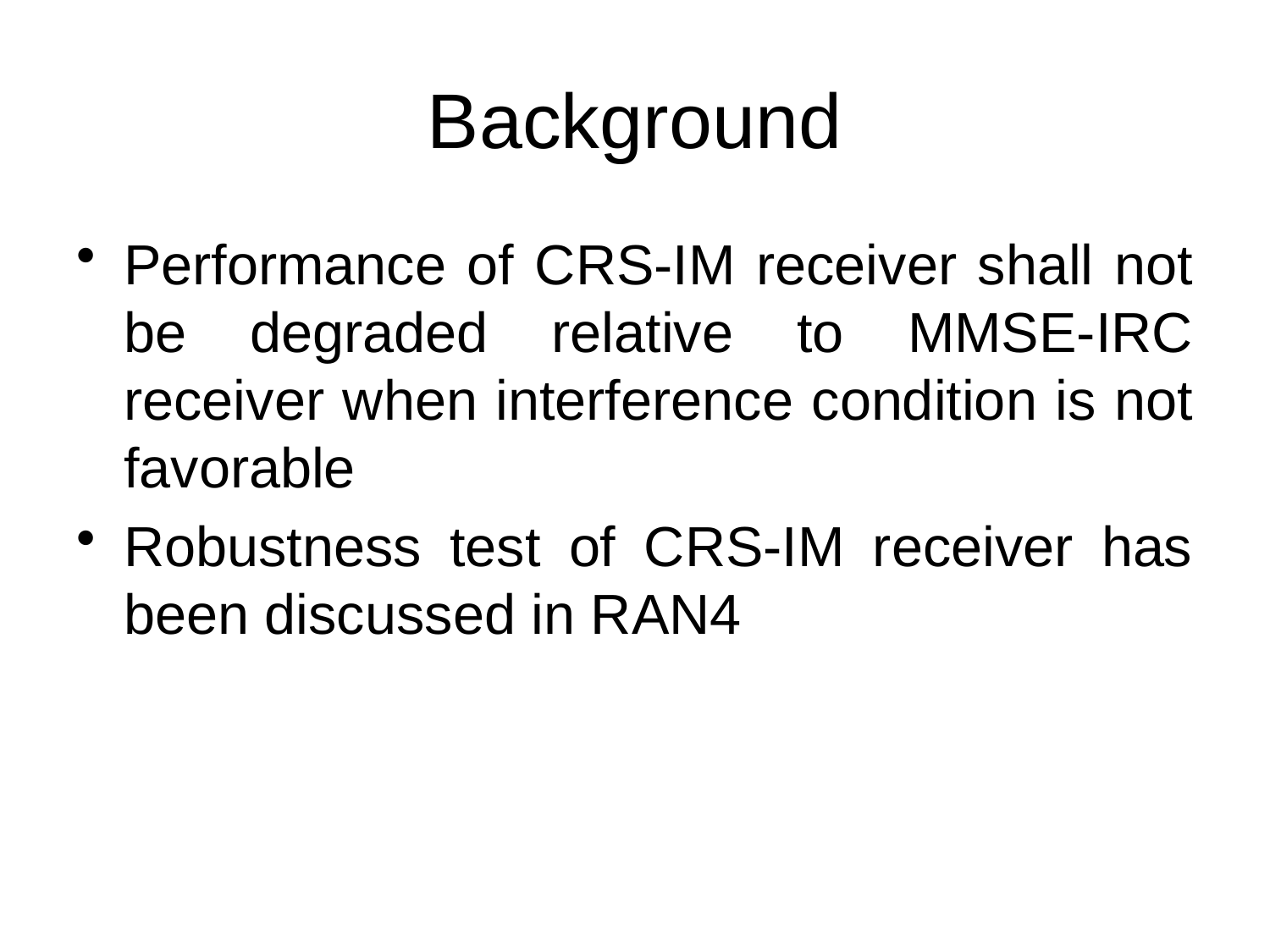

# Background
Performance of CRS-IM receiver shall not be degraded relative to MMSE-IRC receiver when interference condition is not favorable
Robustness test of CRS-IM receiver has been discussed in RAN4